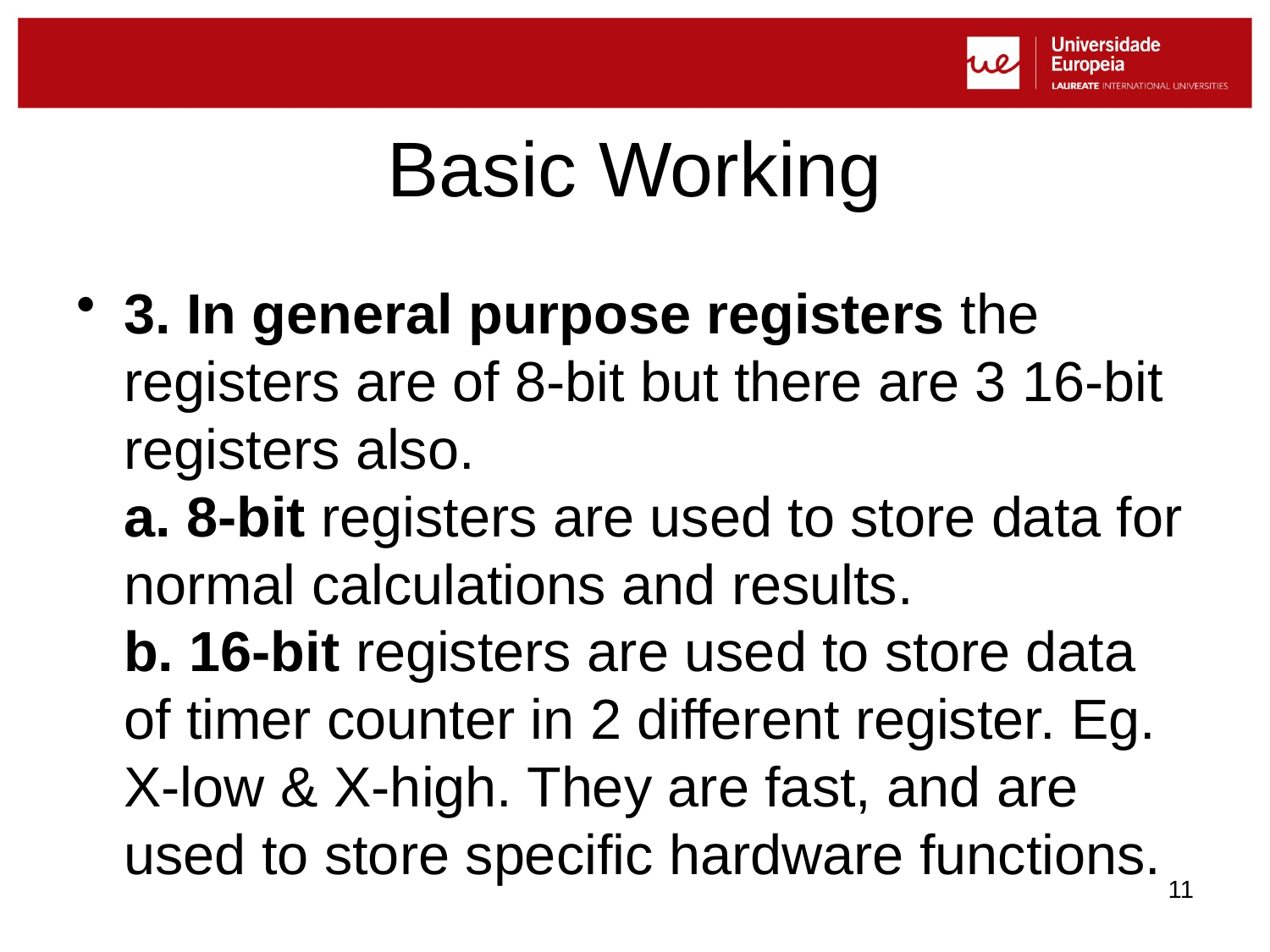

# Basic Working
3. In general purpose registers the registers are of 8-bit but there are 3 16-bit registers also.
a. 8-bit registers are used to store data for normal calculations and results.
b. 16-bit registers are used to store data of timer counter in 2 different register. Eg. X-low & X-high. They are fast, and are used to store specific hardware functions.
11